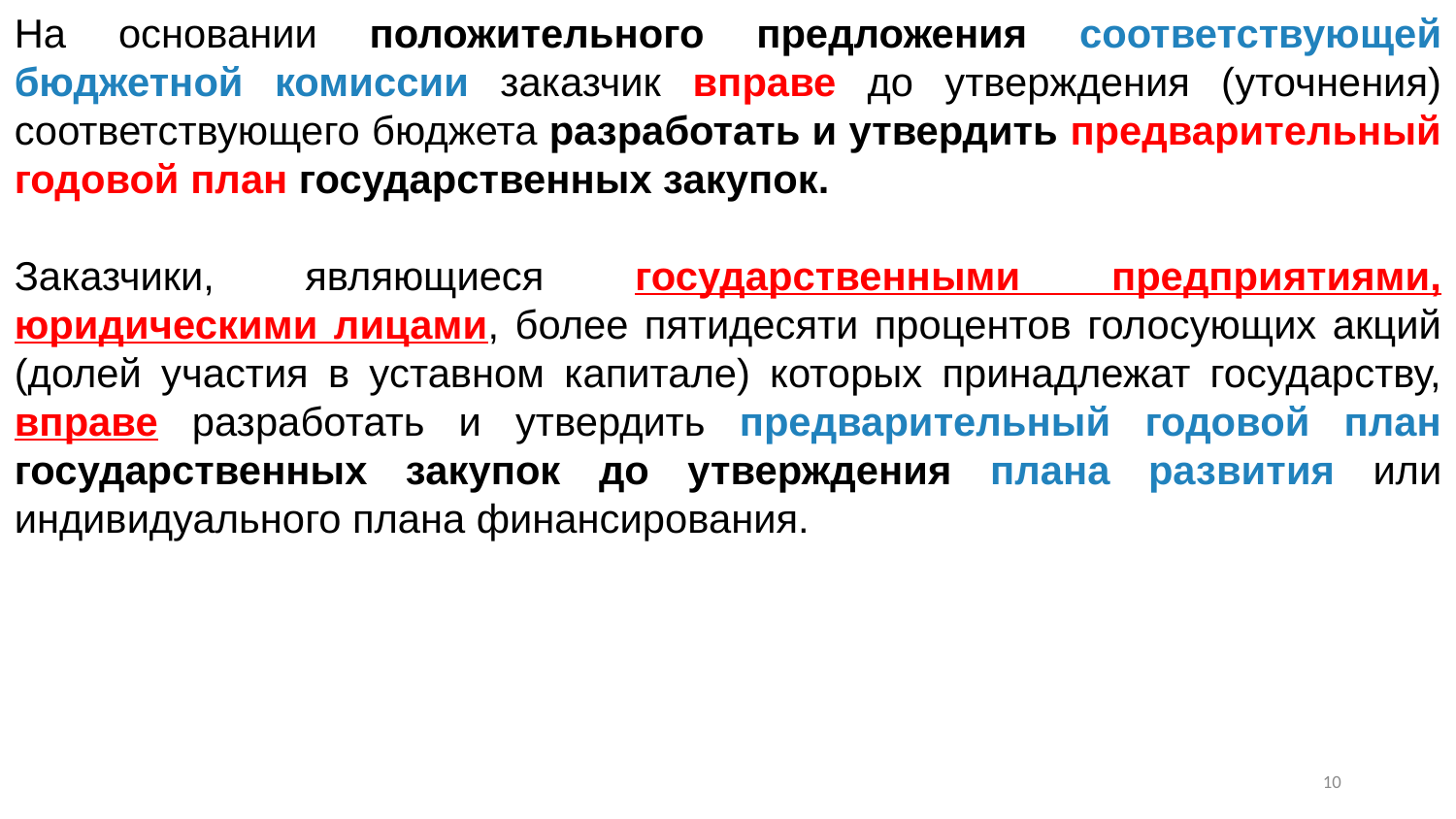

На основании положительного предложения соответствующей бюджетной комиссии заказчик вправе до утверждения (уточнения) соответствующего бюджета разработать и утвердить предварительный годовой план государственных закупок.

Заказчики, являющиеся государственными предприятиями, юридическими лицами, более пятидесяти процентов голосующих акций (долей участия в уставном капитале) которых принадлежат государству, вправе разработать и утвердить предварительный годовой план государственных закупок до утверждения плана развития или индивидуального плана финансирования.
10